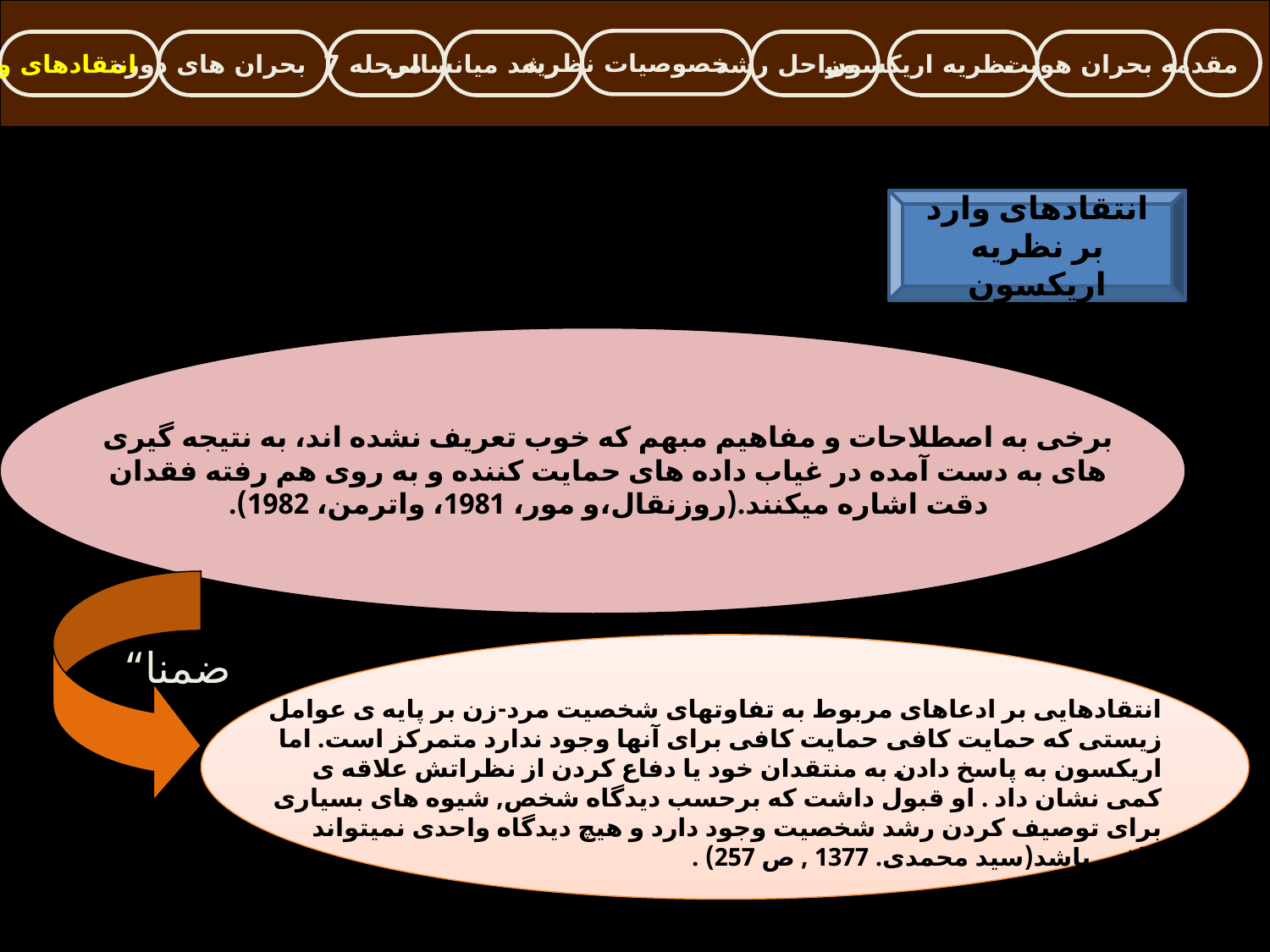

خصوصیات نظریه
مقدمه
انتقادهای وارده
بحران های دوره
مرحله 7
رشد میانسالی
مراحل رشد
نظریه اریکسون
بحران هویت
انتقادهای وارد بر نظریه اریکسون
علف هاي هرز علاوه بر رقابت با بوته هاي بادنجان و استفاده از آب و مواد غذايي و س

رعه با كاهش جريان هوا محيط مناسبي براي گسترش انواع بيماريها مهيا مي كنند.

برخی به اصطلاحات و مفاهیم مبهم که خوب تعریف نشده اند، به نتیجه گیری های به دست آمده در غیاب داده های حمایت کننده و به روی هم رفته فقدان دقت اشاره میکنند.(روزنقال،و مور، 1981، واترمن، 1982).

ضمنا“

انتقادهایی بر ادعاهای مربوط به تفاوتهای شخصیت مرد-زن بر پایه ی عوامل زیستی که حمایت کافی حمایت کافی برای آنها وجود ندارد متمرکز است. اما اریکسون به پاسخ دادن به منتقدان خود یا دفاع کردن از نظراتش علاقه ی کمی نشان داد . او قبول داشت که برحسب دیدگاه شخص, شیوه های بسیاری برای توصیف کردن رشد شخصیت وجود دارد و هیچ دیدگاه واحدی نمیتواند کافی باشد(سید محمدی. 1377 , ص 257) .